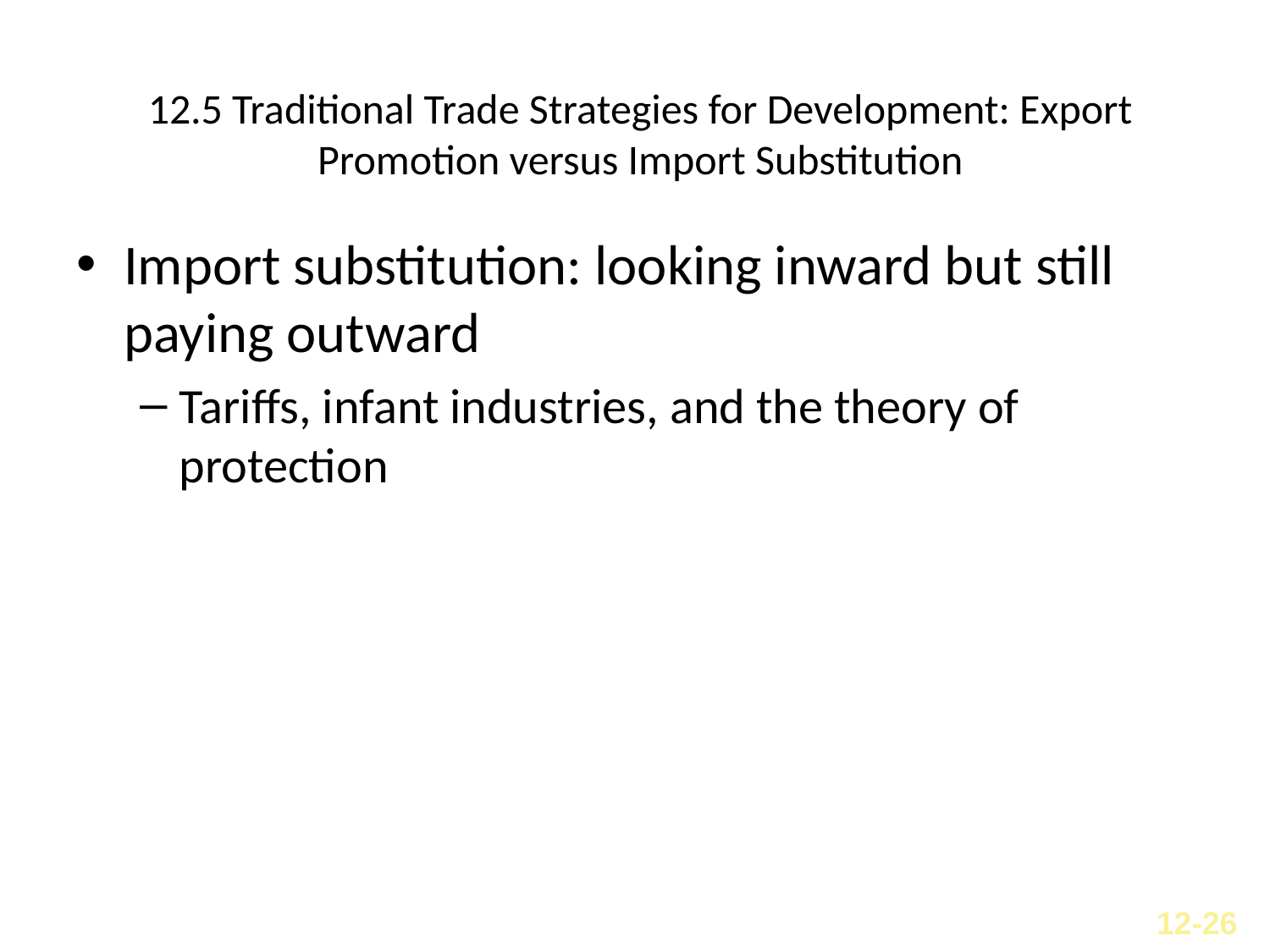

Import substitution: looking inward but still paying outward
Tariffs, infant industries, and the theory of protection

12.5 Traditional Trade Strategies for Development: Export Promotion versus Import Substitution
12-26